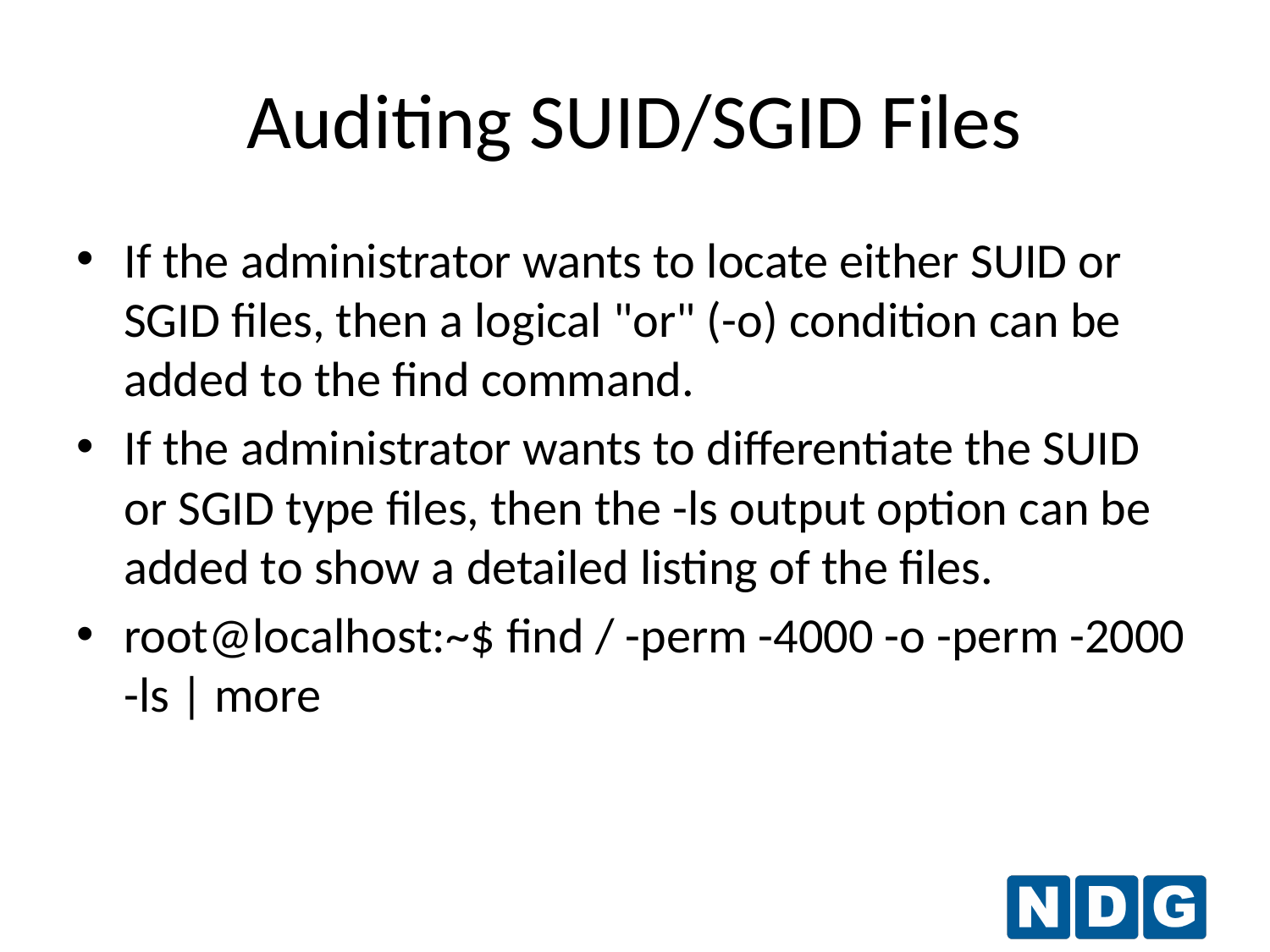

# Auditing SUID/SGID Files
If the administrator wants to locate either SUID or SGID files, then a logical "or" (-o) condition can be added to the find command.
If the administrator wants to differentiate the SUID or SGID type files, then the -ls output option can be added to show a detailed listing of the files.
root@localhost:~$ find / -perm -4000 -o -perm -2000 -ls | more